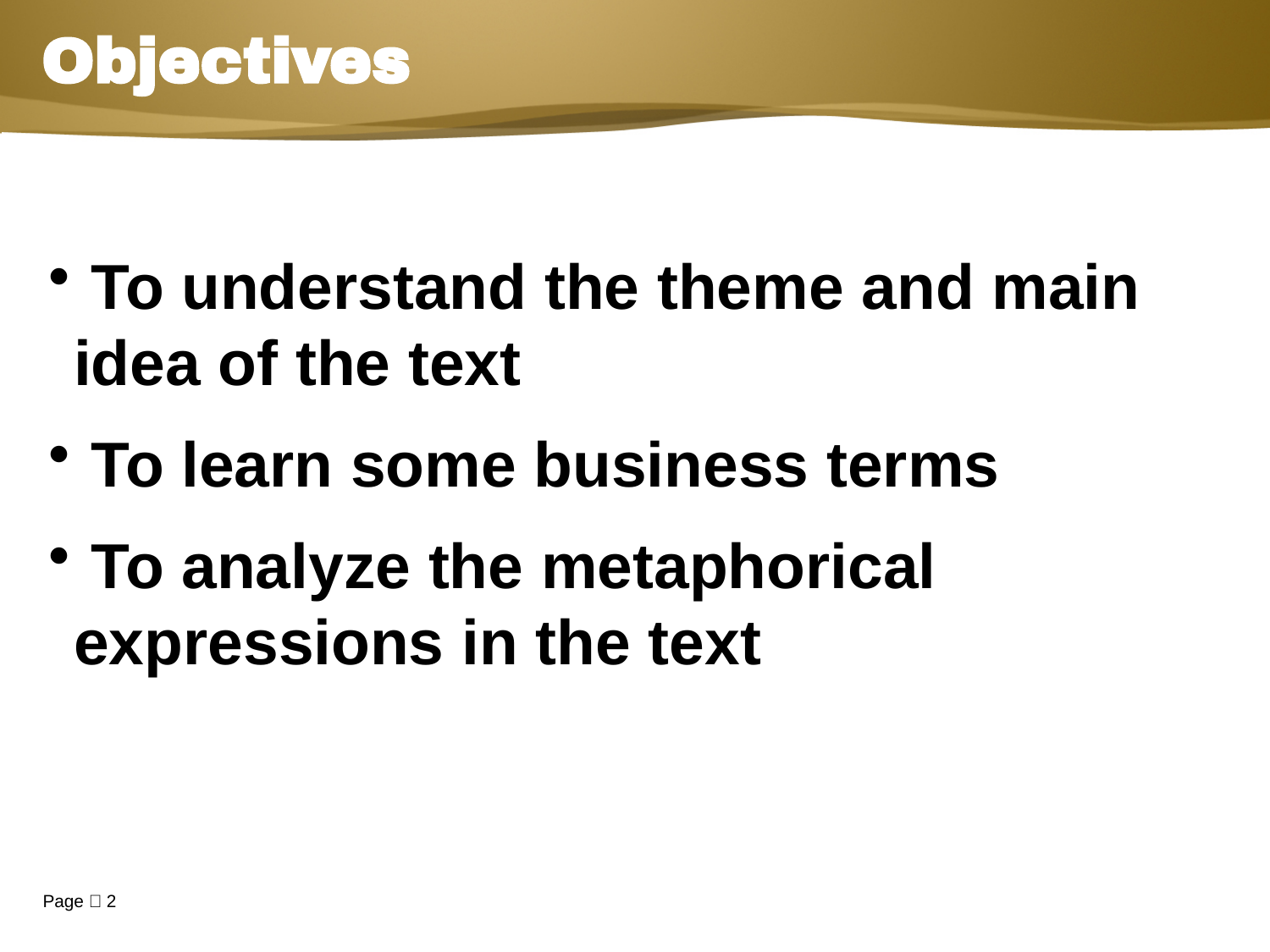

# Objectives
 To understand the theme and main idea of the text
 To learn some business terms
 To analyze the metaphorical expressions in the text